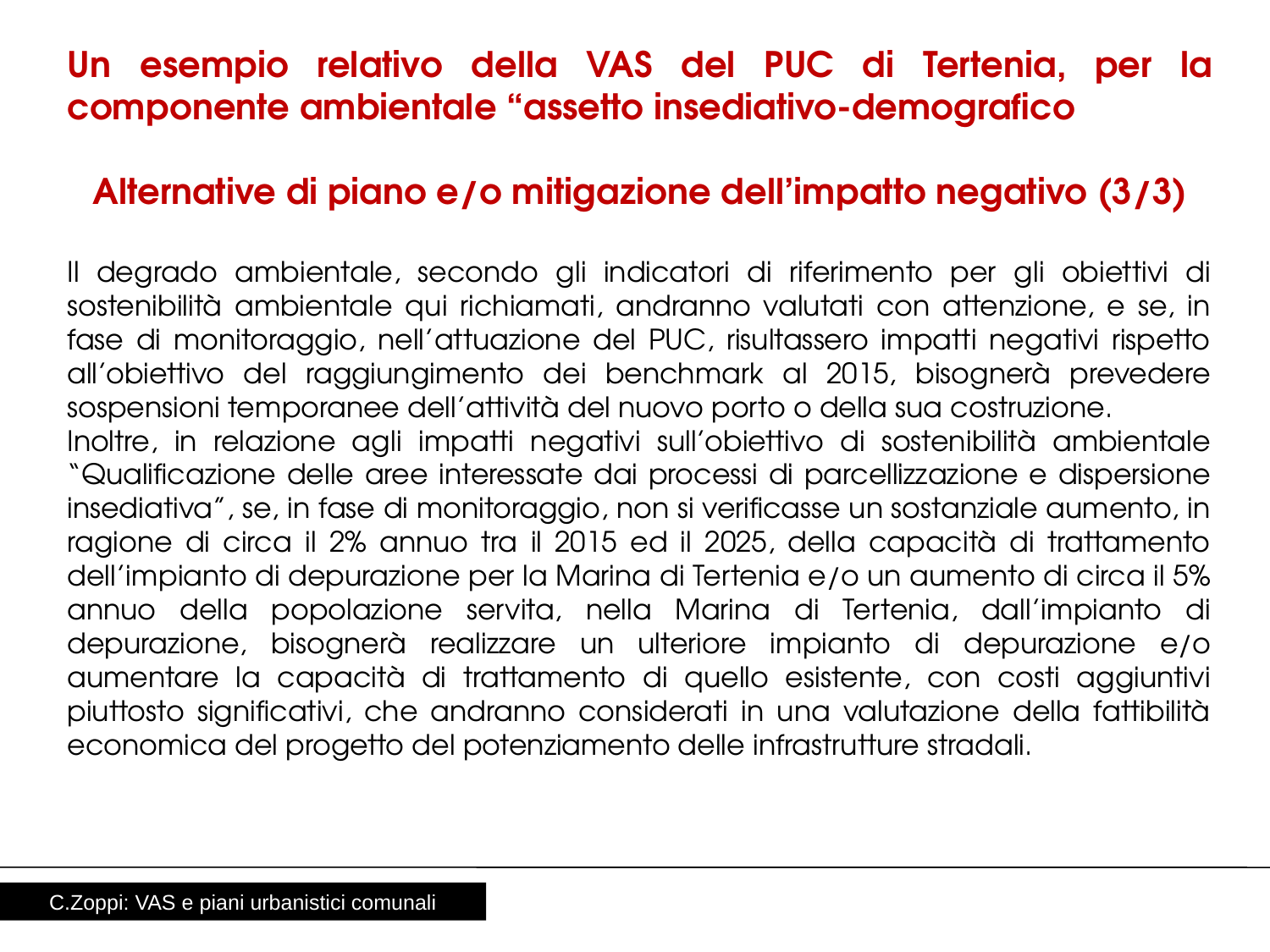

Un esempio relativo della VAS del PUC di Tertenia, per la componente ambientale “assetto insediativo-demografico

Alternative di piano e/o mitigazione dell’impatto negativo (3/3)

Il degrado ambientale, secondo gli indicatori di riferimento per gli obiettivi di sostenibilità ambientale qui richiamati, andranno valutati con attenzione, e se, in fase di monitoraggio, nell’attuazione del PUC, risultassero impatti negativi rispetto all’obiettivo del raggiungimento dei benchmark al 2015, bisognerà prevedere sospensioni temporanee dell’attività del nuovo porto o della sua costruzione.
Inoltre, in relazione agli impatti negativi sull’obiettivo di sostenibilità ambientale “Qualificazione delle aree interessate dai processi di parcellizzazione e dispersione insediativa”, se, in fase di monitoraggio, non si verificasse un sostanziale aumento, in ragione di circa il 2% annuo tra il 2015 ed il 2025, della capacità di trattamento dell’impianto di depurazione per la Marina di Tertenia e/o un aumento di circa il 5% annuo della popolazione servita, nella Marina di Tertenia, dall’impianto di depurazione, bisognerà realizzare un ulteriore impianto di depurazione e/o aumentare la capacità di trattamento di quello esistente, con costi aggiuntivi piuttosto significativi, che andranno considerati in una valutazione della fattibilità economica del progetto del potenziamento delle infrastrutture stradali.